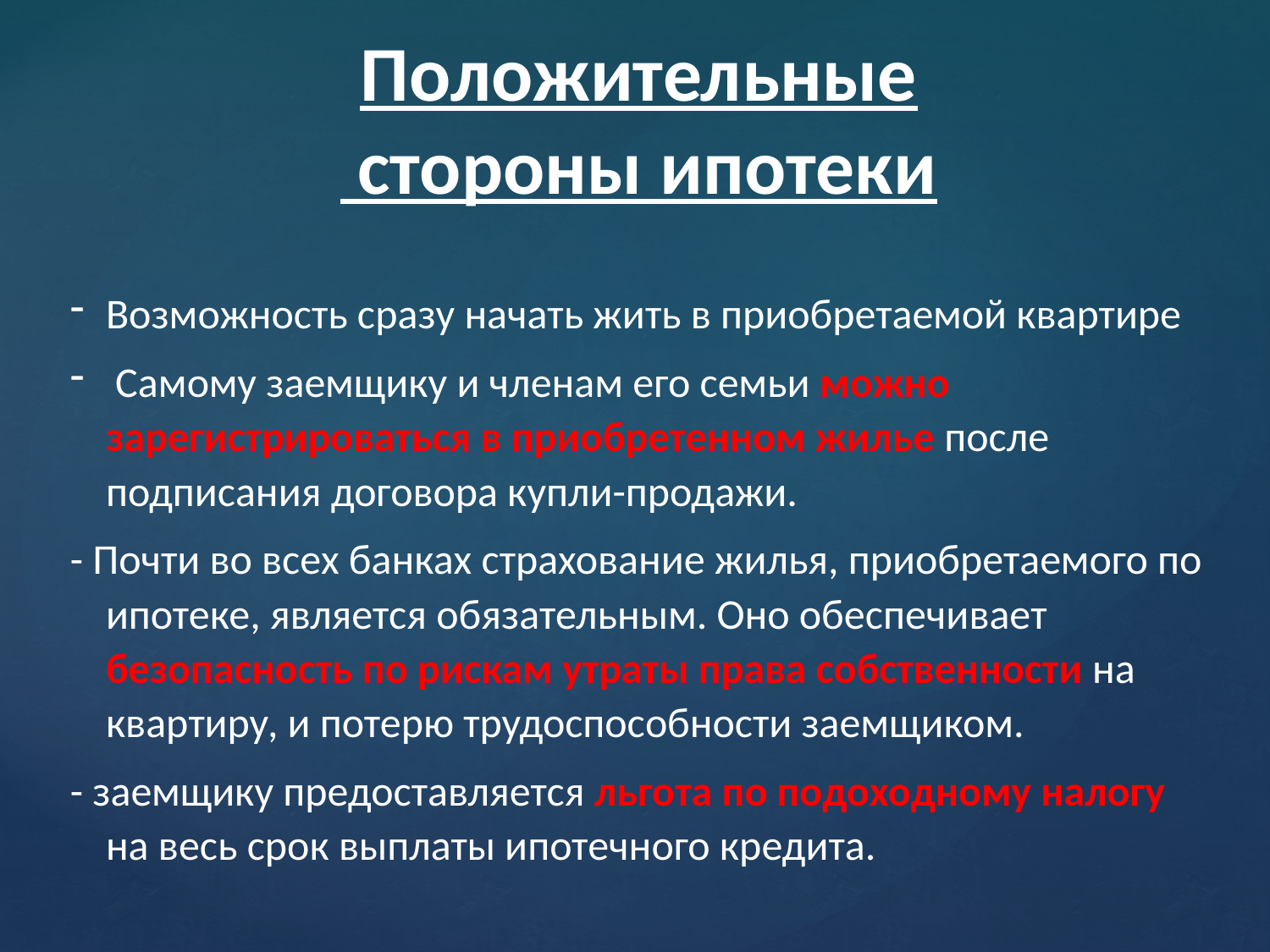

# Положительные стороны ипотеки
Возможность сразу начать жить в приобретаемой квартире
 Самому заемщику и членам его семьи можно зарегистрироваться в приобретенном жилье после подписания договора купли-продажи.
- Почти во всех банках страхование жилья, приобретаемого по ипотеке, является обязательным. Оно обеспечивает безопасность по рискам утраты права собственности на квартиру, и потерю трудоспособности заемщиком.
- заемщику предоставляется льгота по подоходному налогу на весь срок выплаты ипотечного кредита.